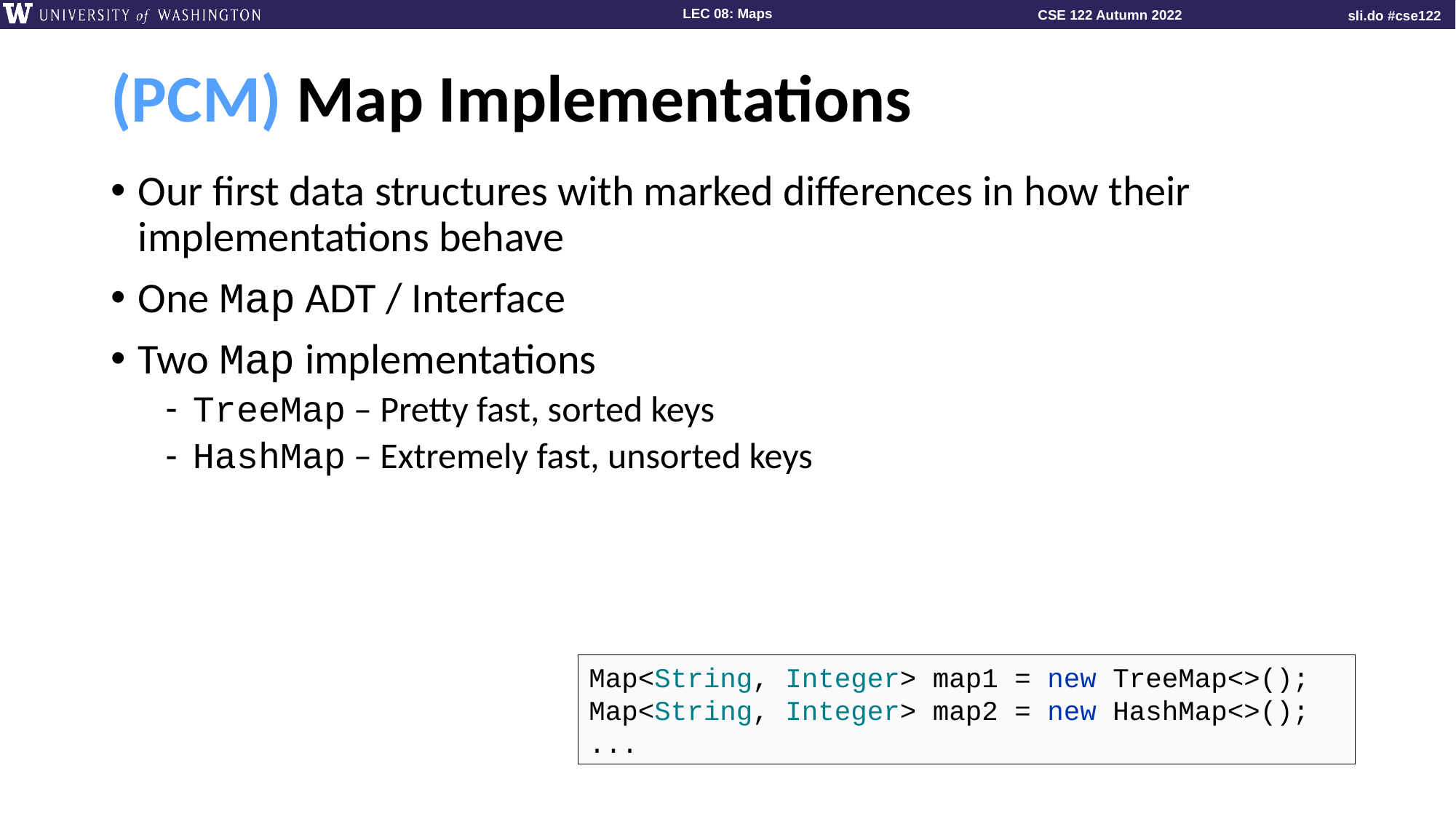

# (PCM) Map Implementations
Our first data structures with marked differences in how their implementations behave
One Map ADT / Interface
Two Map implementations
TreeMap – Pretty fast, sorted keys
HashMap – Extremely fast, unsorted keys

Map<String, Integer> map1 = new TreeMap<>();
Map<String, Integer> map2 = new HashMap<>();
...